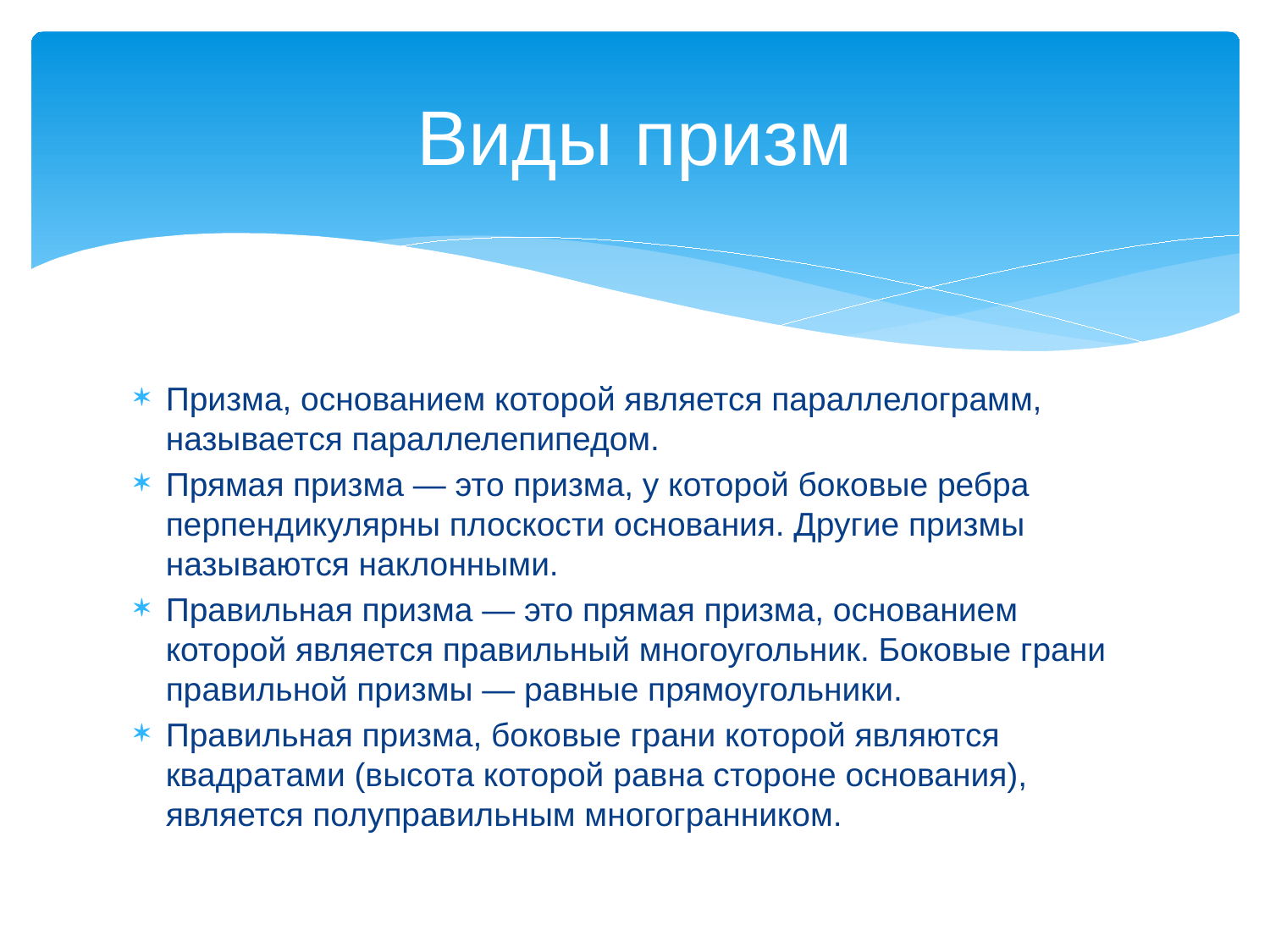

# Виды призм
Призма, основанием которой является параллелограмм, называется параллелепипедом.
Прямая призма — это призма, у которой боковые ребра перпендикулярны плоскости основания. Другие призмы называются наклонными.
Правильная призма — это прямая призма, основанием которой является правильный многоугольник. Боковые грани правильной призмы — равные прямоугольники.
Правильная призма, боковые грани которой являются квадратами (высота которой равна стороне основания), является полуправильным многогранником.